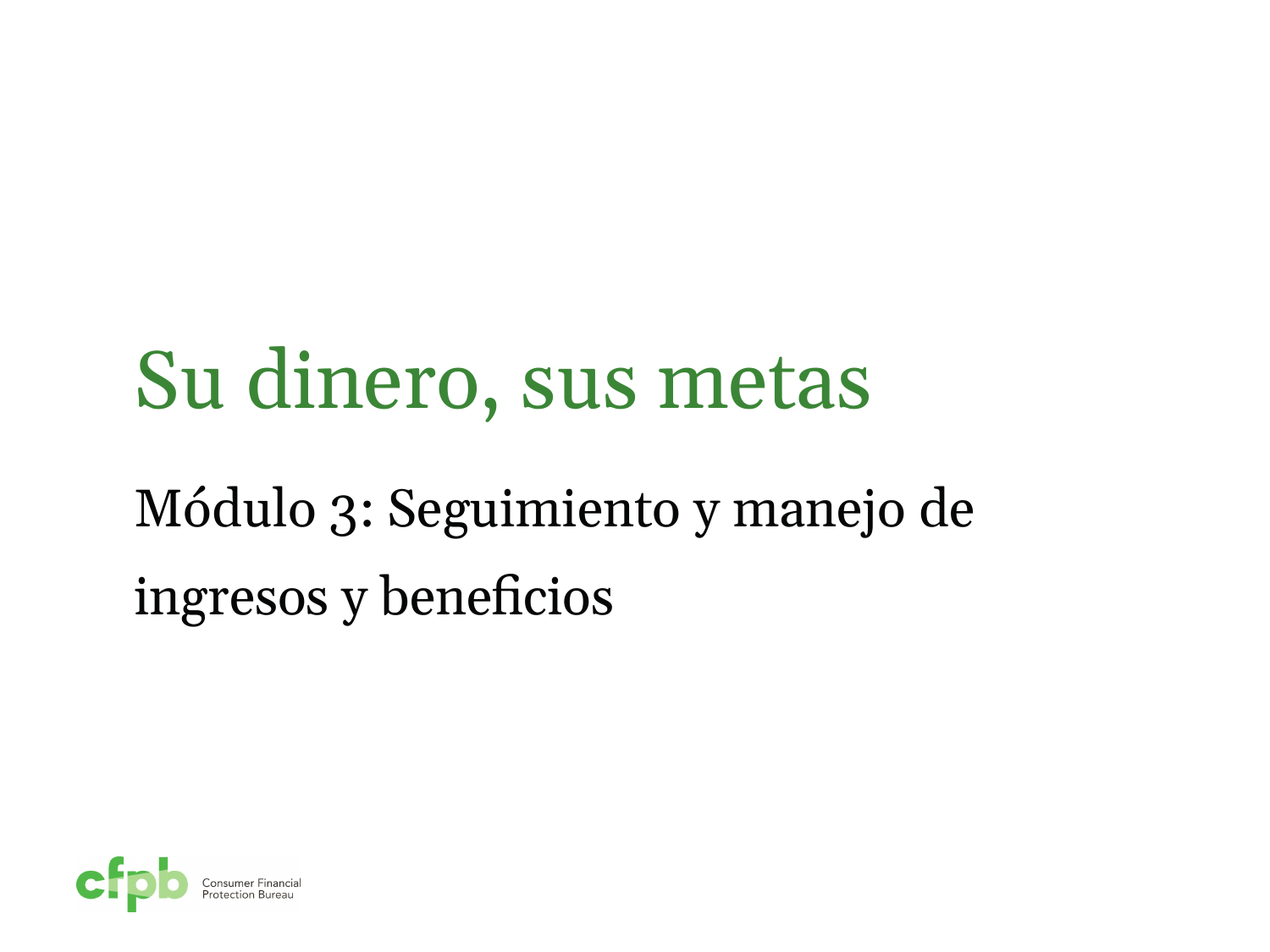

# Su dinero, sus metas
Módulo 3: Seguimiento y manejo de ingresos y beneficios